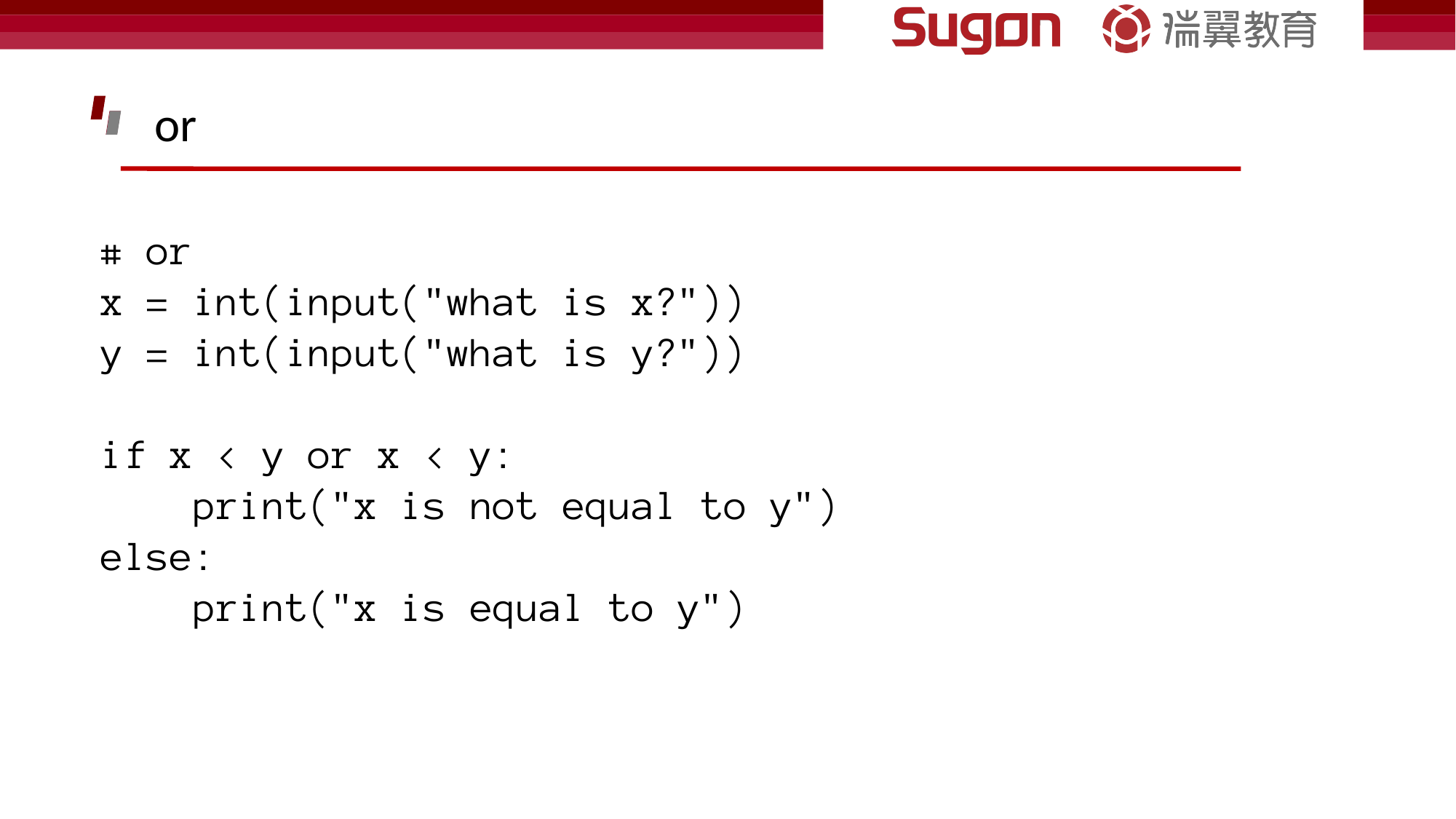

or

# or
x = int(input("what is x?"))
y = int(input("what is y?"))
if x < y or x < y:
    print("x is not equal to y")
else:
    print("x is equal to y")